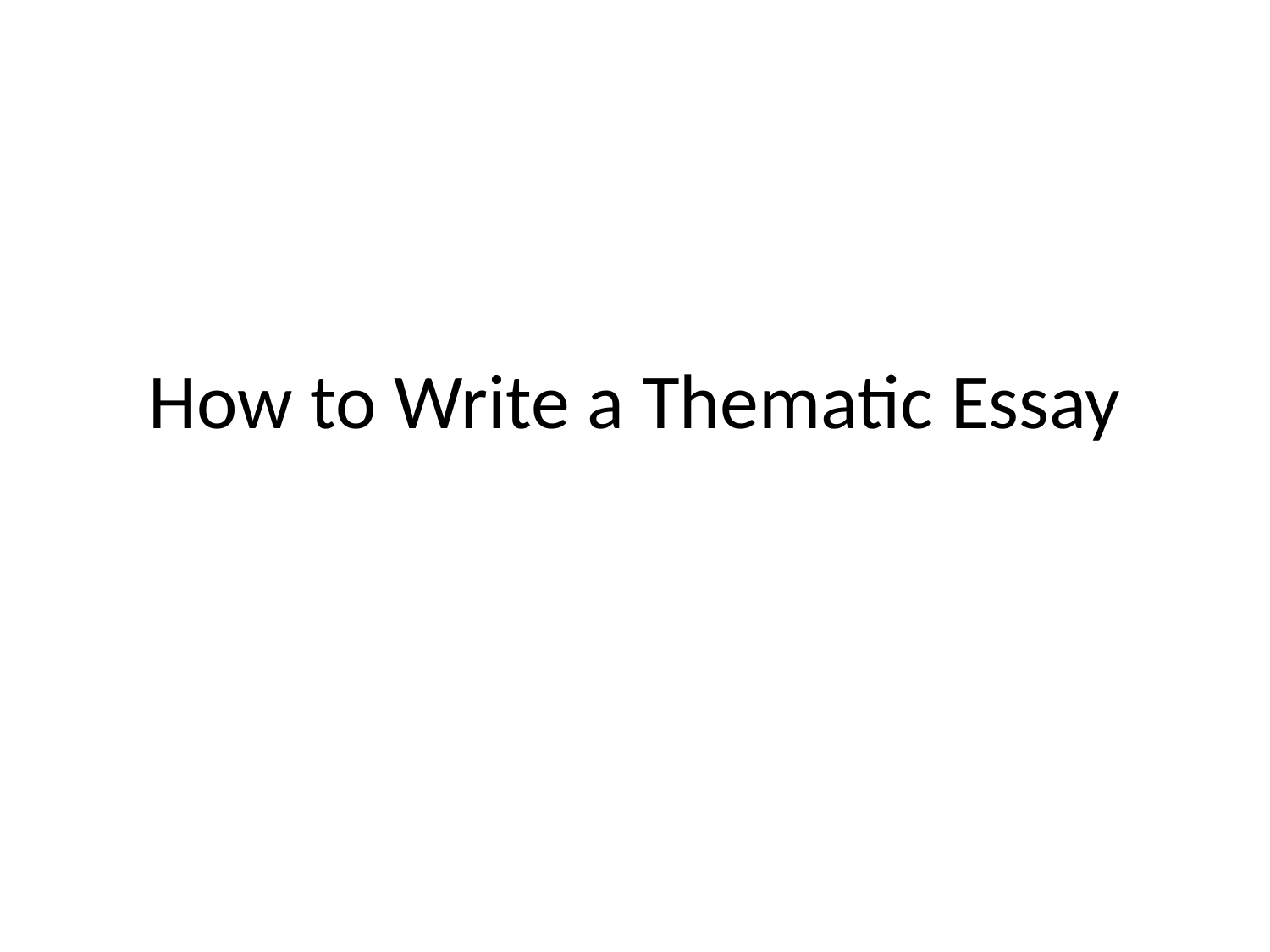

# How to Write a Thematic Essay